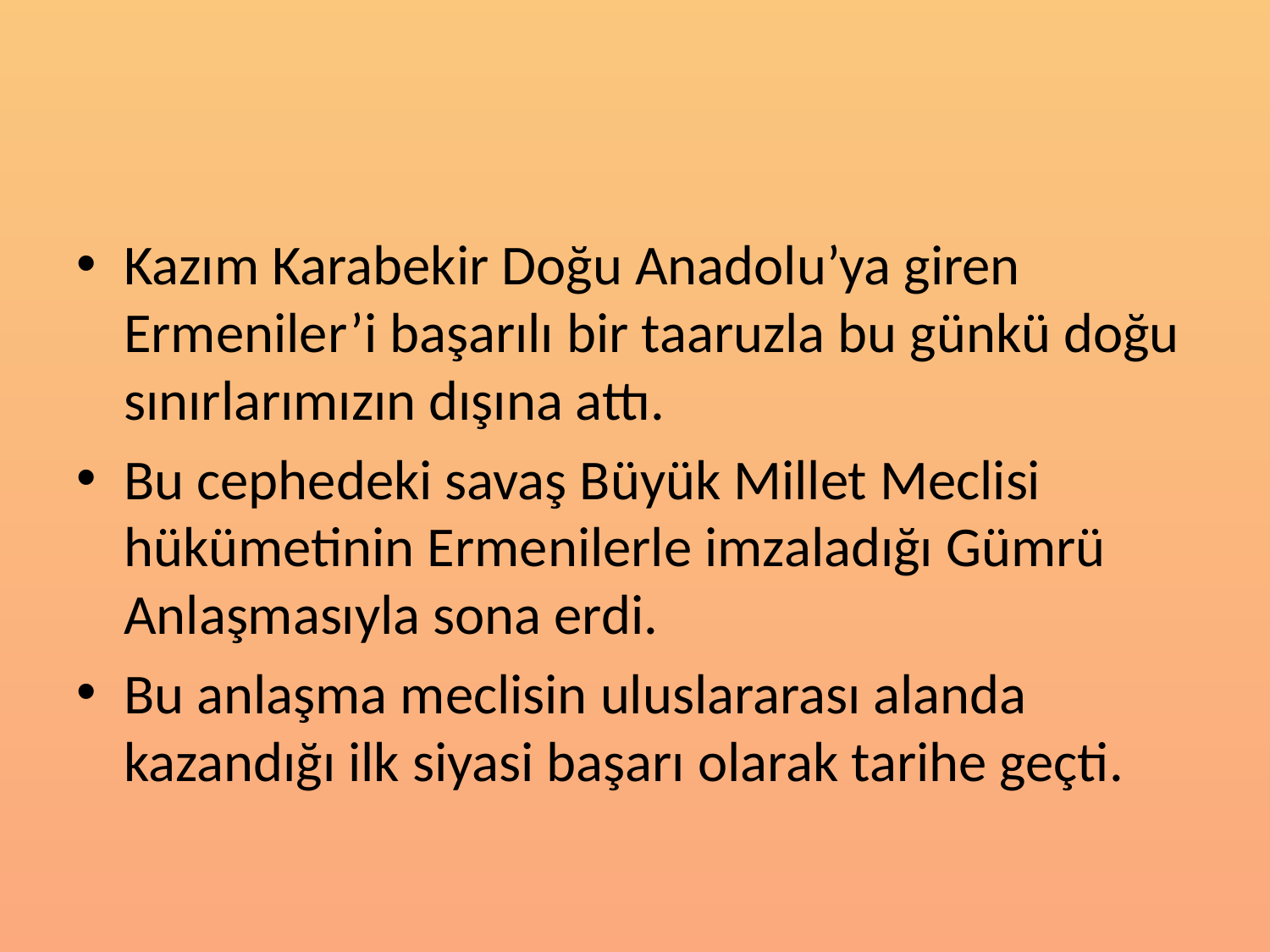

#
Kazım Karabekir Doğu Anadolu’ya giren Ermeniler’i başarılı bir taaruzla bu günkü doğu sınırlarımızın dışına attı.
Bu cephedeki savaş Büyük Millet Meclisi hükümetinin Ermenilerle imzaladığı Gümrü Anlaşmasıyla sona erdi.
Bu anlaşma meclisin uluslararası alanda kazandığı ilk siyasi başarı olarak tarihe geçti.